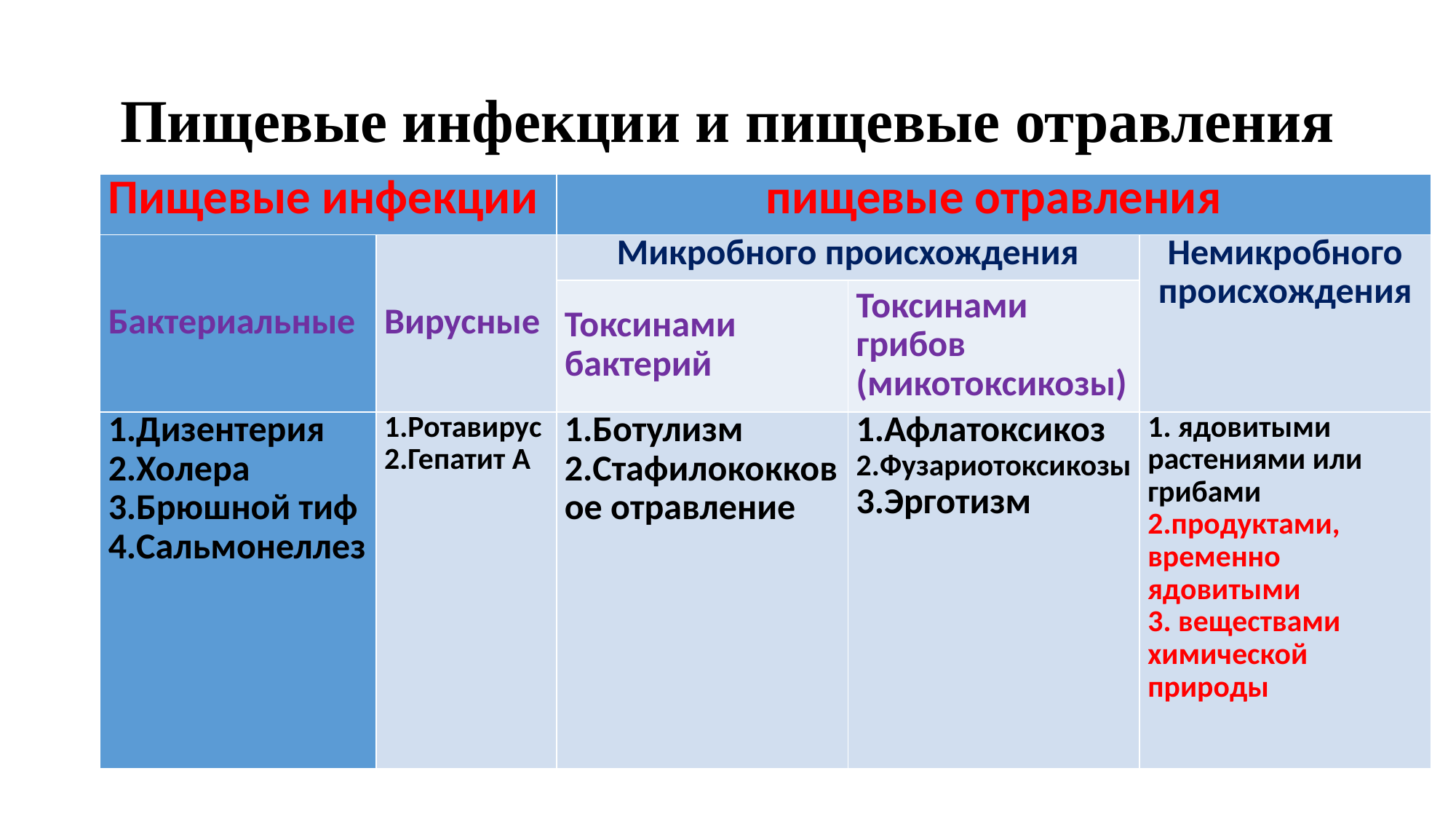

# Пищевые инфекции и пищевые отравления
| Пищевые инфекции |  | пищевые отравления |  |  |
| --- | --- | --- | --- | --- |
| Бактериальные | Вирусные | Микробного происхождения |  | Немикробного происхождения |
|  |  | Токсинами бактерий | Токсинами грибов (микотоксикозы) |  |
| 1.Дизентерия 2.Холера 3.Брюшной тиф 4.Сальмонеллез | 1.Ротавирус 2.Гепатит А | 1.Ботулизм 2.Стафилококковое отравление | 1.Афлатоксикоз 2.Фузариотоксикозы 3.Эрготизм | 1. ядовитыми растениями или грибами 2.продуктами, временно ядовитыми 3. веществами химической природы |